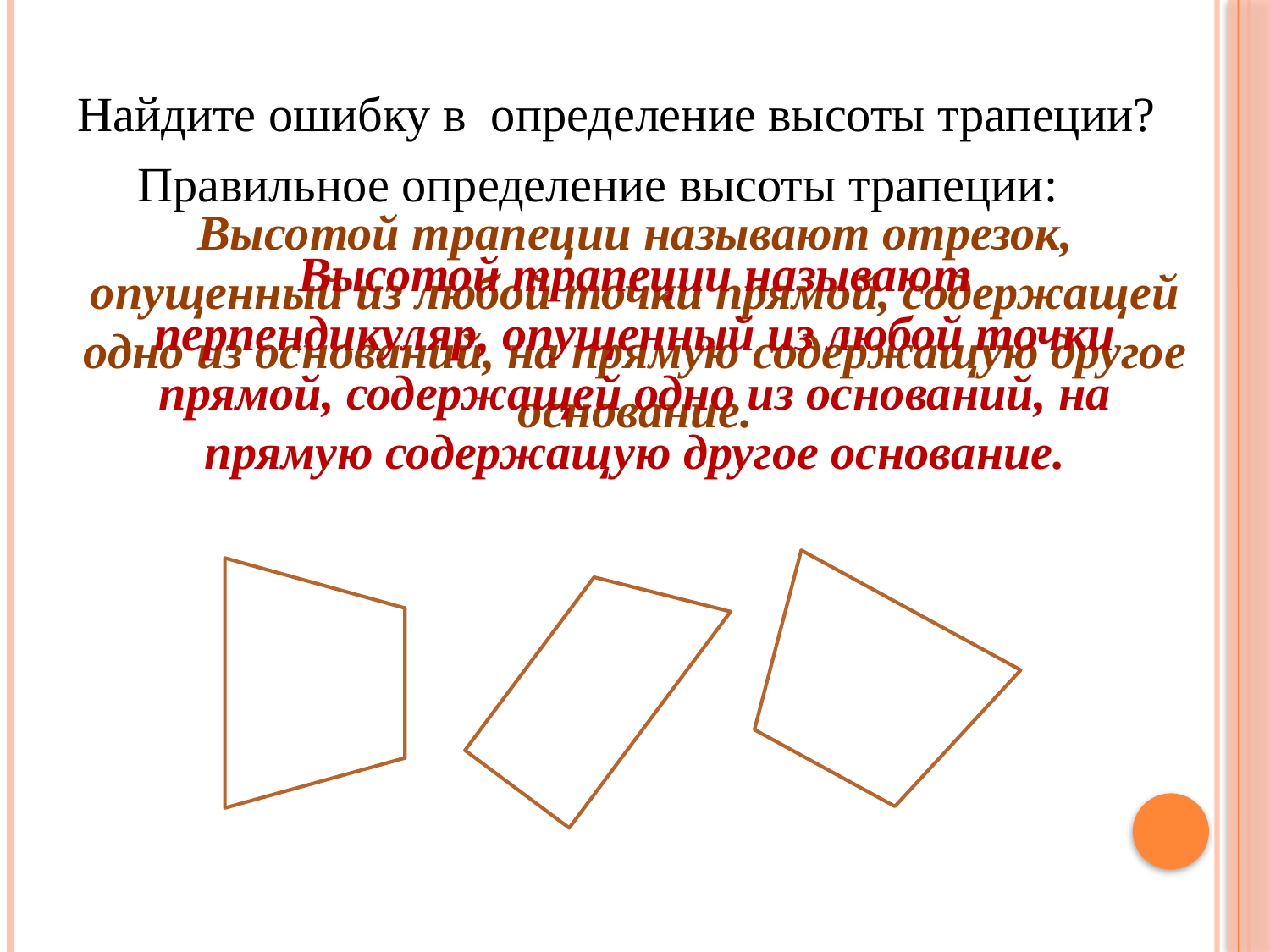

Найдите ошибку в  определение высоты трапеции?

Высотой трапеции называют отрезок, опущенный из любой точки прямой, содержащей одно из оснований, на прямую содержащую другое основание.
Правильное определение высоты трапеции:
Высотой трапеции называют перпендикуляр, опущенный из любой точки прямой, содержащей одно из оснований, на прямую содержащую другое основание.